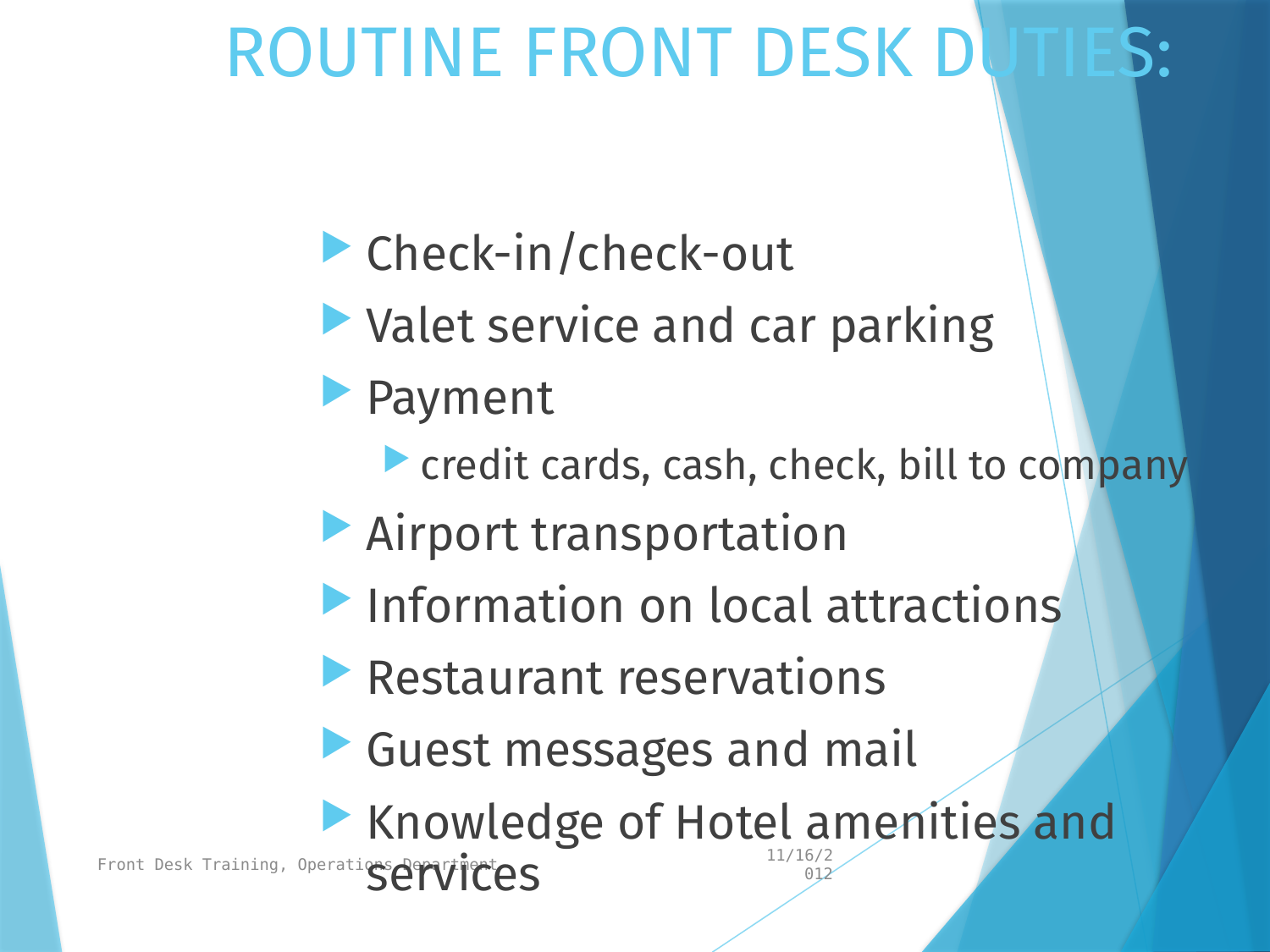

# ROUTINE FRONT DESK DUTIES:
Check-in/check-out
Valet service and car parking
Payment
credit cards, cash, check, bill to company
Airport transportation
Information on local attractions
Restaurant reservations
Guest messages and mail
Knowledge of Hotel amenities and services
Front Desk Training, Operations Department
11/16/2012